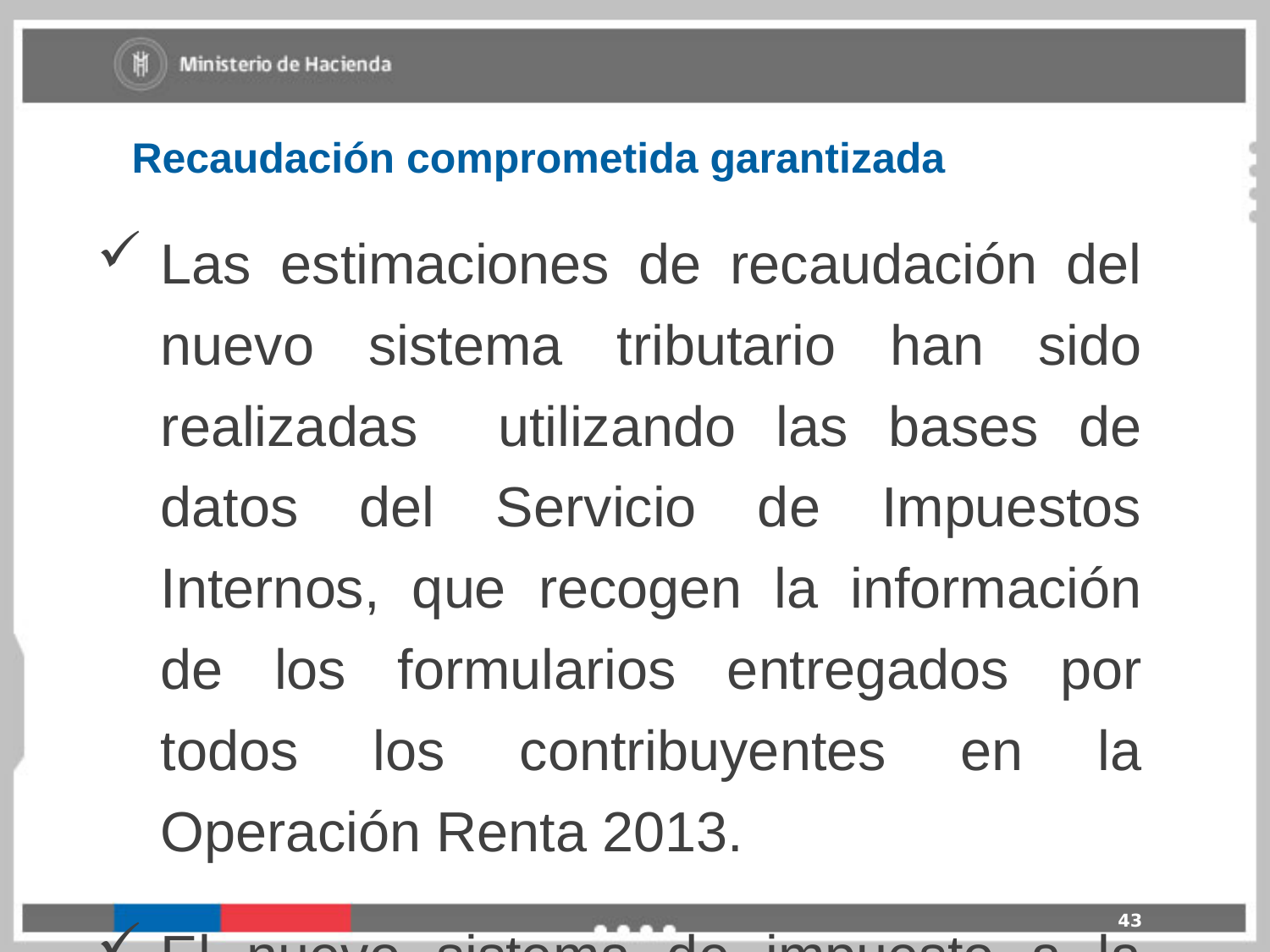

Recaudación comprometida garantizada
Las estimaciones de recaudación del nuevo sistema tributario han sido realizadas  utilizando las bases de datos del Servicio de Impuestos Internos, que recogen la información de los formularios entregados por todos los contribuyentes en la Operación Renta 2013.
El nuevo sistema de impuesto a la renta propuesto con la combinación de Renta Atribuida y el Sistema semi-Integrado aporta 1,46% del PIB en régimen.

43